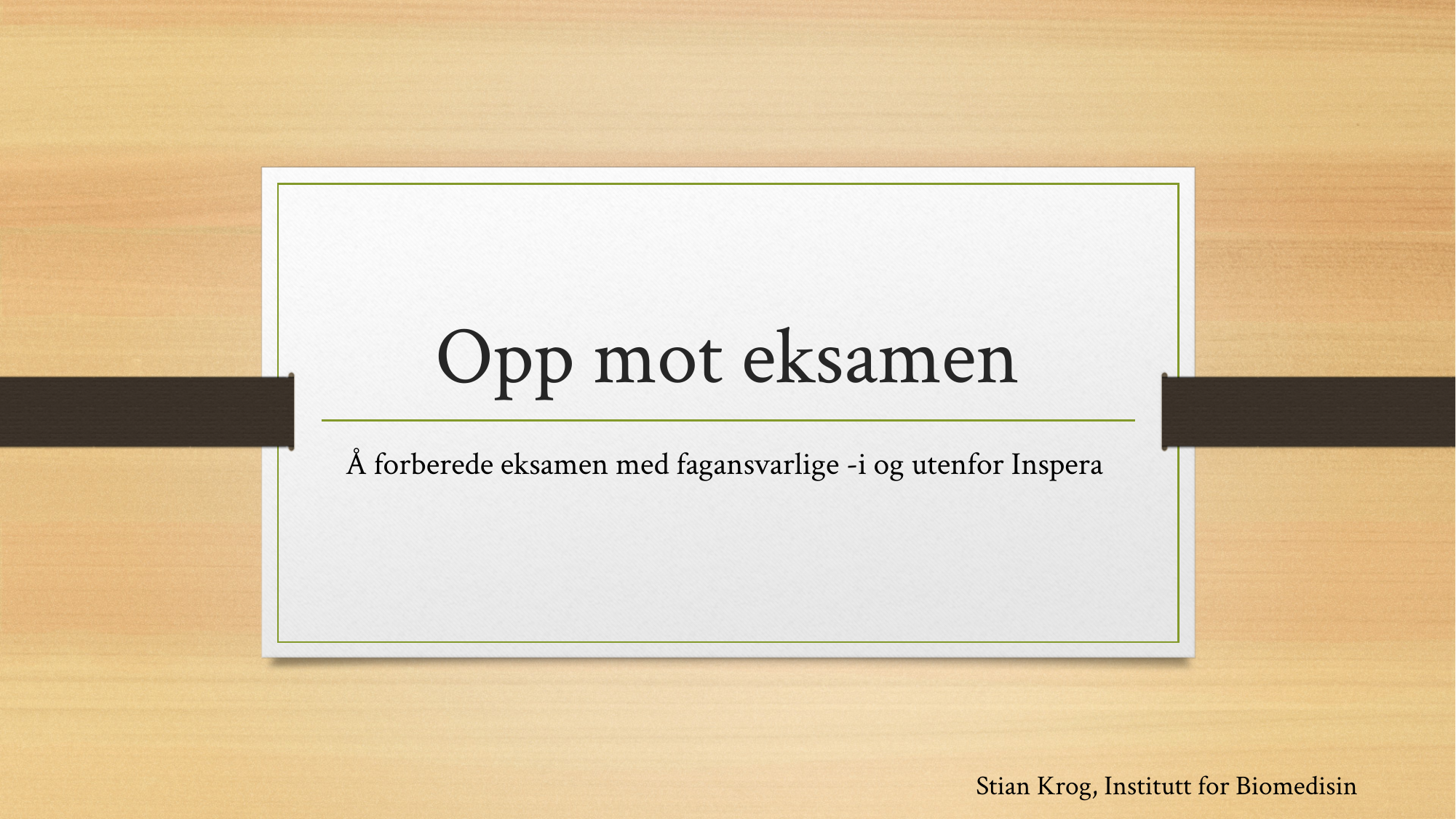

# Opp mot eksamen
Å forberede eksamen med fagansvarlige -i og utenfor Inspera
Stian Krog, Institutt for Biomedisin